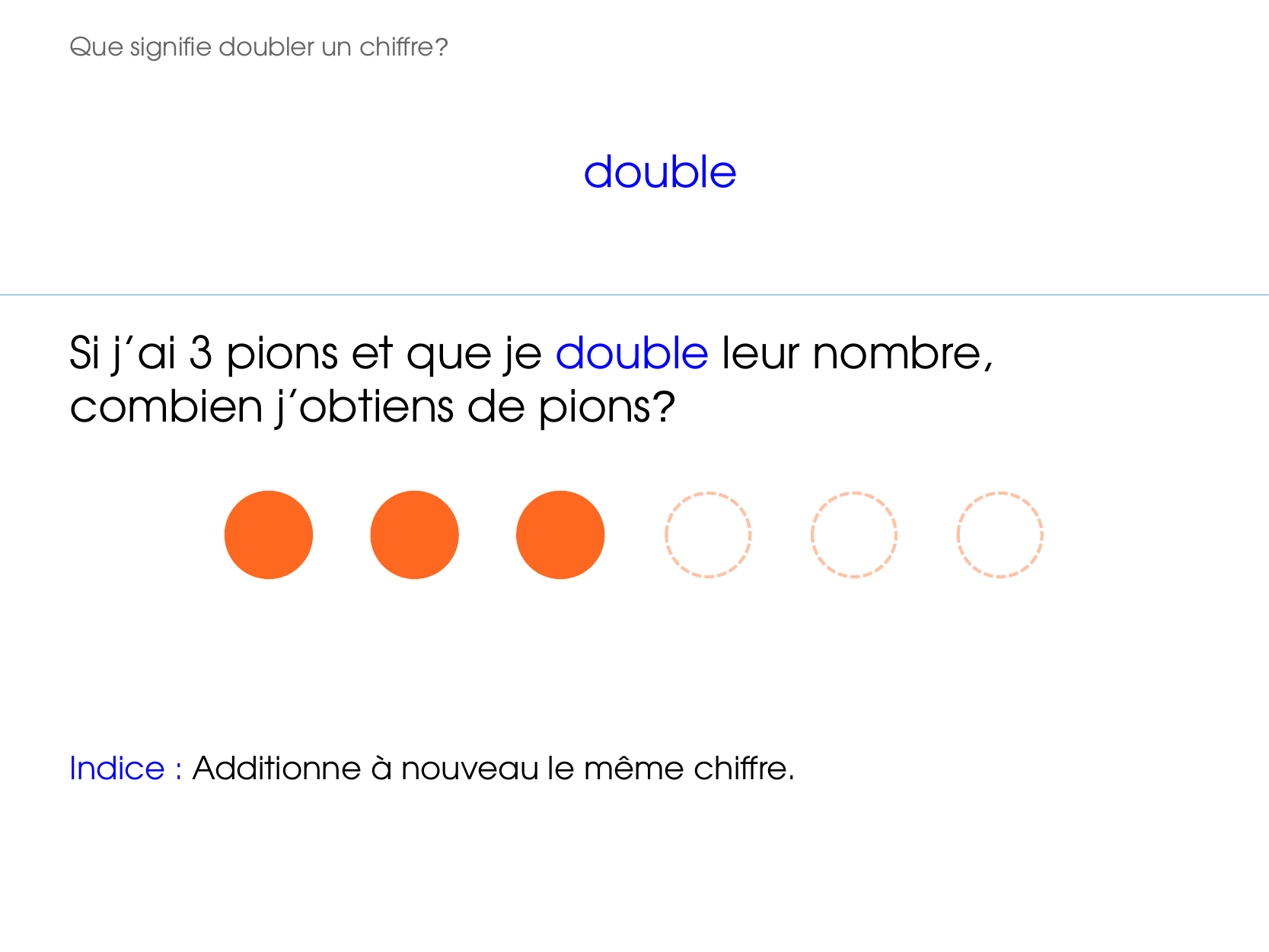

Que signifie doubler un chiffre?
double
Si j’ai 3 pions et que je double leur nombre, combien j’obtiens de pions?

Indice : Additionne à nouveau le même chiffre.